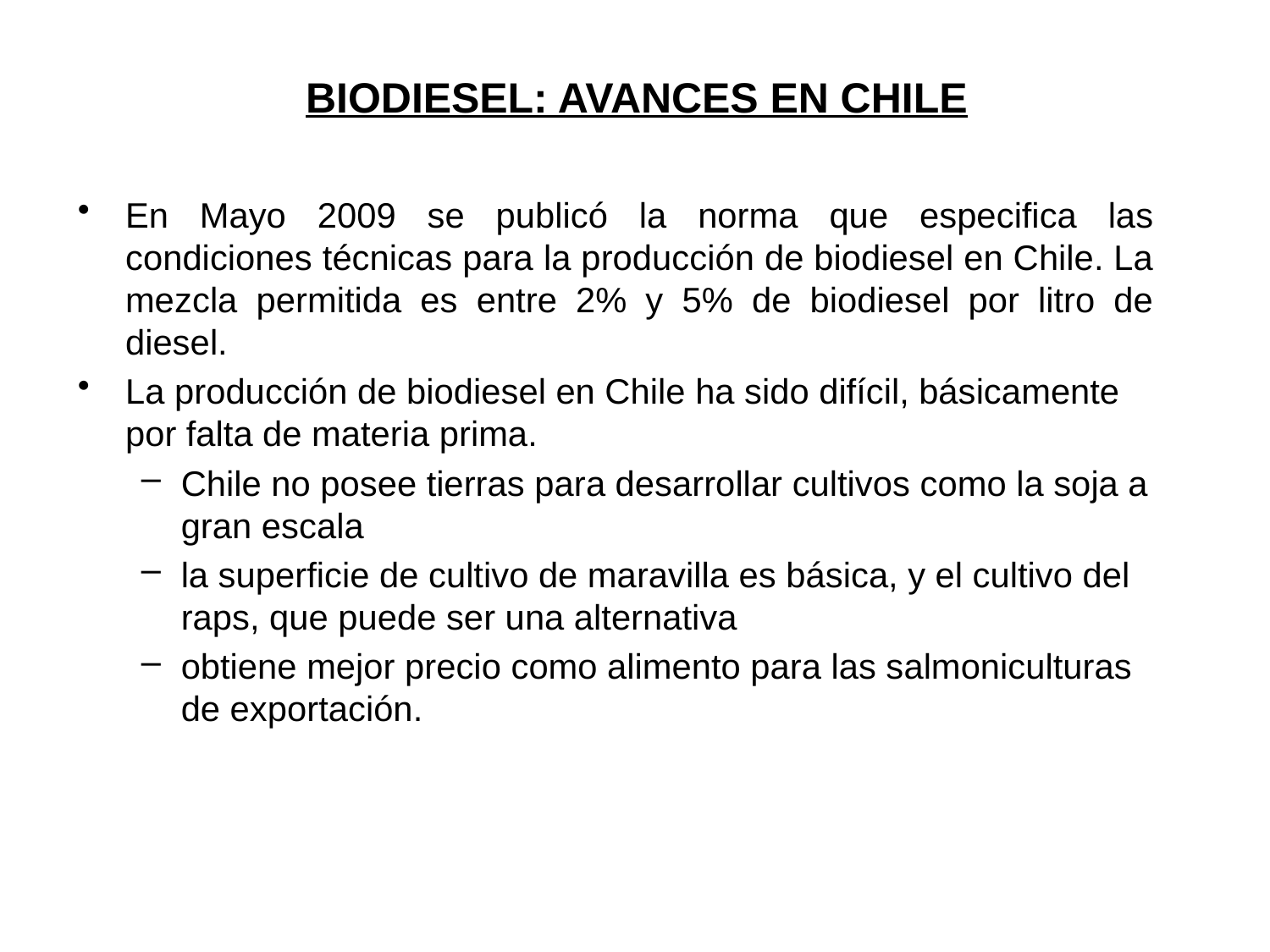

# BIODIESEL: AVANCES EN CHILE
En Mayo 2009 se publicó la norma que especifica las condiciones técnicas para la producción de biodiesel en Chile. La mezcla permitida es entre 2% y 5% de biodiesel por litro de diesel.
La producción de biodiesel en Chile ha sido difícil, básicamente por falta de materia prima.
Chile no posee tierras para desarrollar cultivos como la soja a gran escala
la superficie de cultivo de maravilla es básica, y el cultivo del raps, que puede ser una alternativa
obtiene mejor precio como alimento para las salmoniculturas de exportación.